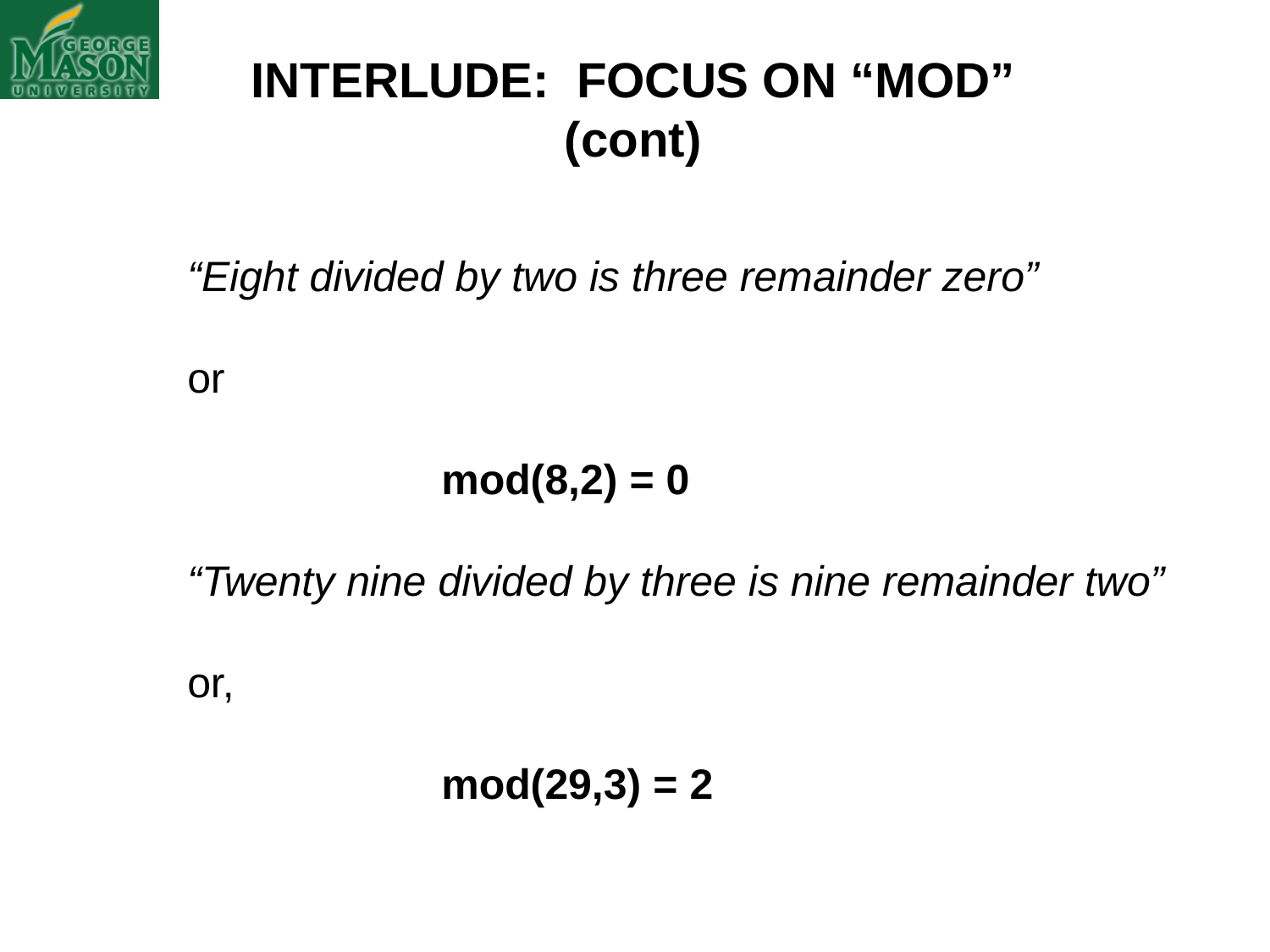

INTERLUDE:  FOCUS ON “MOD”
(cont)
“Eight divided by two is three remainder zero”

or

		mod(8,2) = 0

“Twenty nine divided by three is nine remainder two”

or,

		mod(29,3) = 2